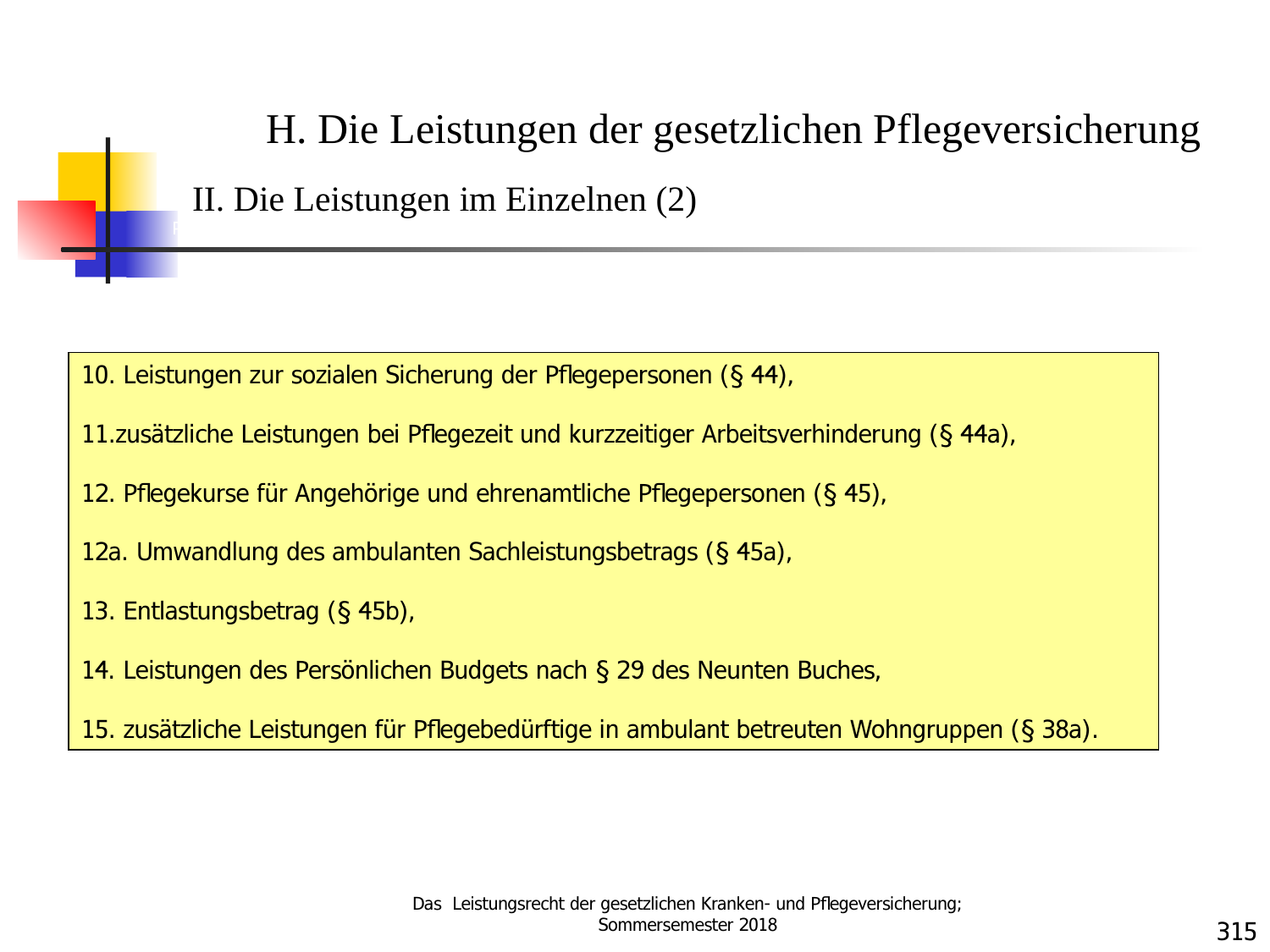

PV 9
H. Die Leistungen der gesetzlichen Pflegeversicherung
II. Die Leistungen im Einzelnen (2)
10. Leistungen zur sozialen Sicherung der Pflegepersonen (§ 44),

11.zusätzliche Leistungen bei Pflegezeit und kurzzeitiger Arbeitsverhinderung (§ 44a),

12. Pflegekurse für Angehörige und ehrenamtliche Pflegepersonen (§ 45),

12a. Umwandlung des ambulanten Sachleistungsbetrags (§ 45a),

13. Entlastungsbetrag (§ 45b),

14. Leistungen des Persönlichen Budgets nach § 29 des Neunten Buches,

15. zusätzliche Leistungen für Pflegebedürftige in ambulant betreuten Wohngruppen (§ 38a).
Das  Leistungsrecht der gesetzlichen Kranken- und Pflegeversicherung; Sommersemester 2018
315